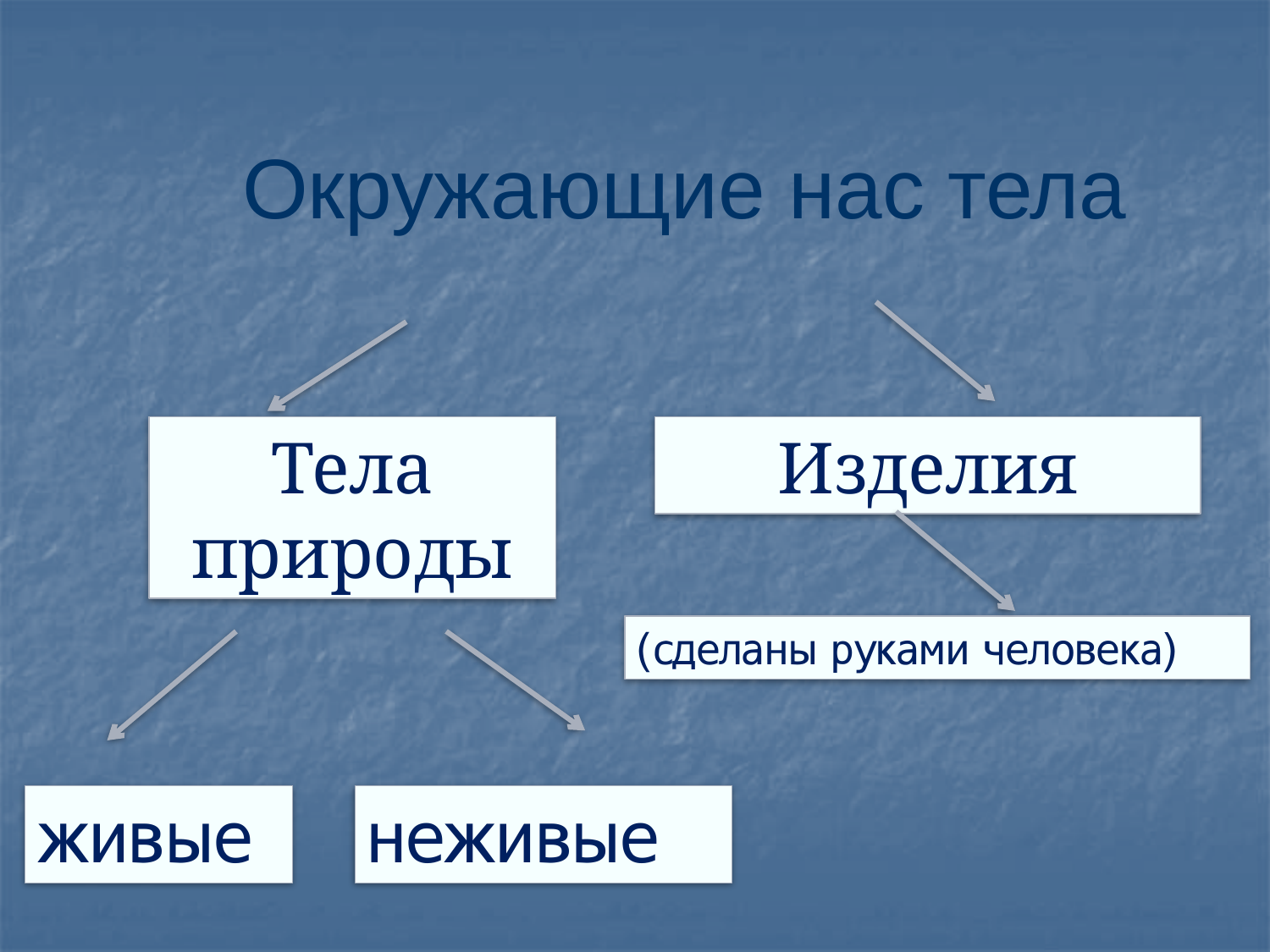

Окружающие нас тела

Тела природы
Изделия
(сделаны руками человека)
живые
неживые